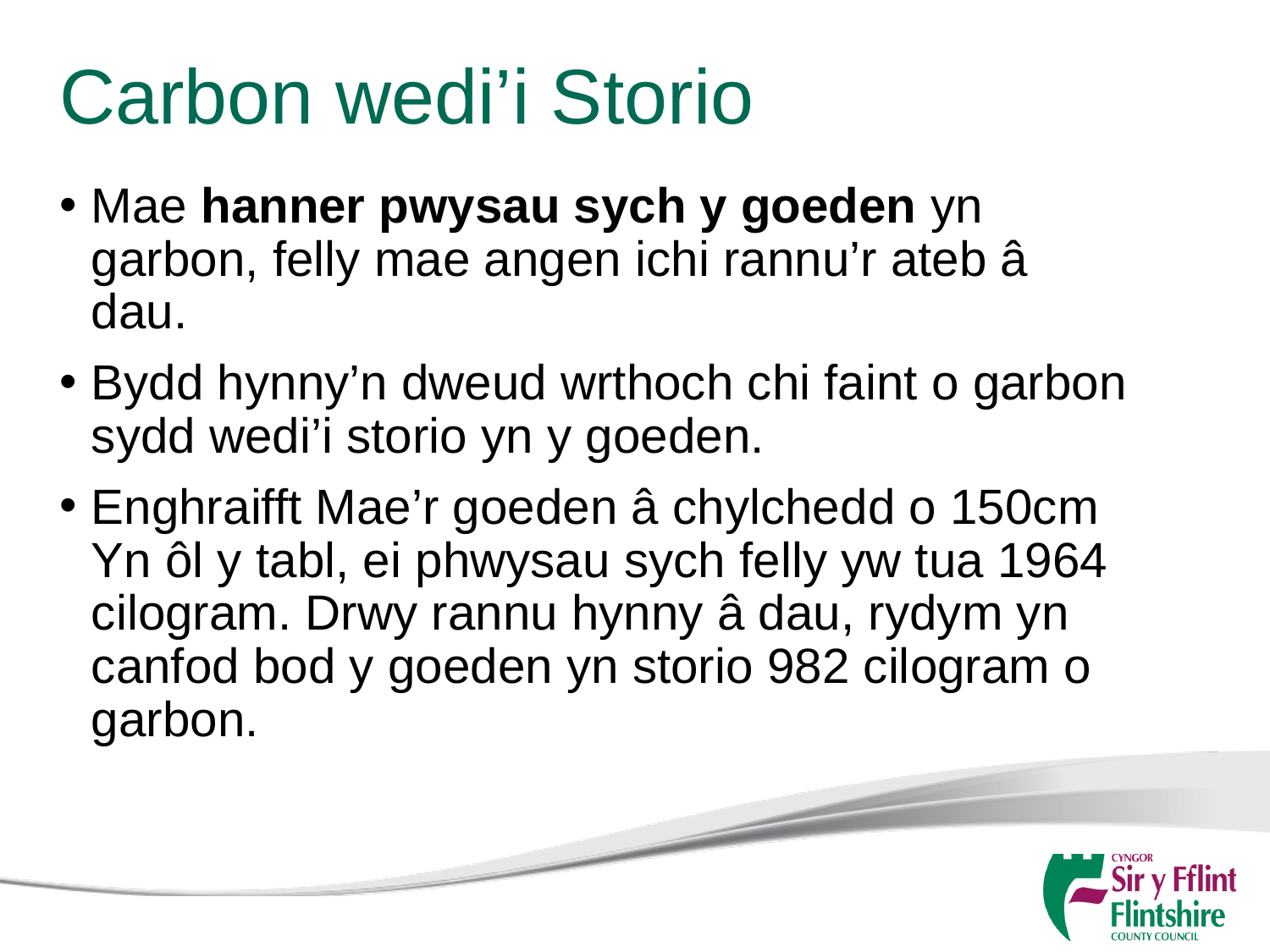

# Carbon wedi’i Storio
Mae hanner pwysau sych y goeden yn garbon, felly mae angen ichi rannu’r ateb â dau.
Bydd hynny’n dweud wrthoch chi faint o garbon sydd wedi’i storio yn y goeden.
Enghraifft Mae’r goeden â chylchedd o 150cm Yn ôl y tabl, ei phwysau sych felly yw tua 1964 cilogram. Drwy rannu hynny â dau, rydym yn canfod bod y goeden yn storio 982 cilogram o garbon.